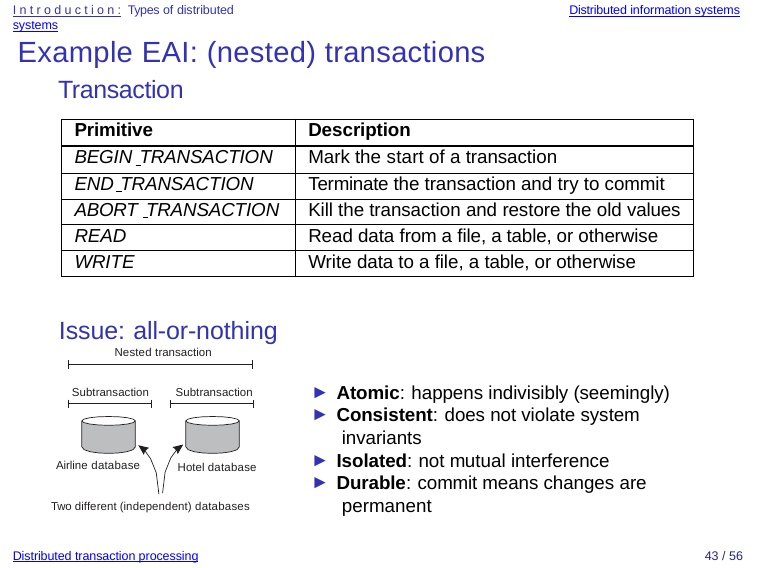

Introduction: Types of distributed systems
Distributed information systems
Example EAI: (nested) transactions
Transaction
| Primitive | Description |
| --- | --- |
| BEGIN TRANSACTION | Mark the start of a transaction |
| END TRANSACTION | Terminate the transaction and try to commit |
| ABORT TRANSACTION | Kill the transaction and restore the old values |
| READ | Read data from a file, a table, or otherwise |
| WRITE | Write data to a file, a table, or otherwise |

Issue: all-or-nothing
Nested transaction

Atomic: happens indivisibly (seemingly)
Consistent: does not violate system  invariants
Isolated: not mutual interference
Durable: commit means changes are  permanent
Subtransaction	Subtransaction

Airline database
Hotel database
Two different (independent) databases
Distributed transaction processing
43 / 56